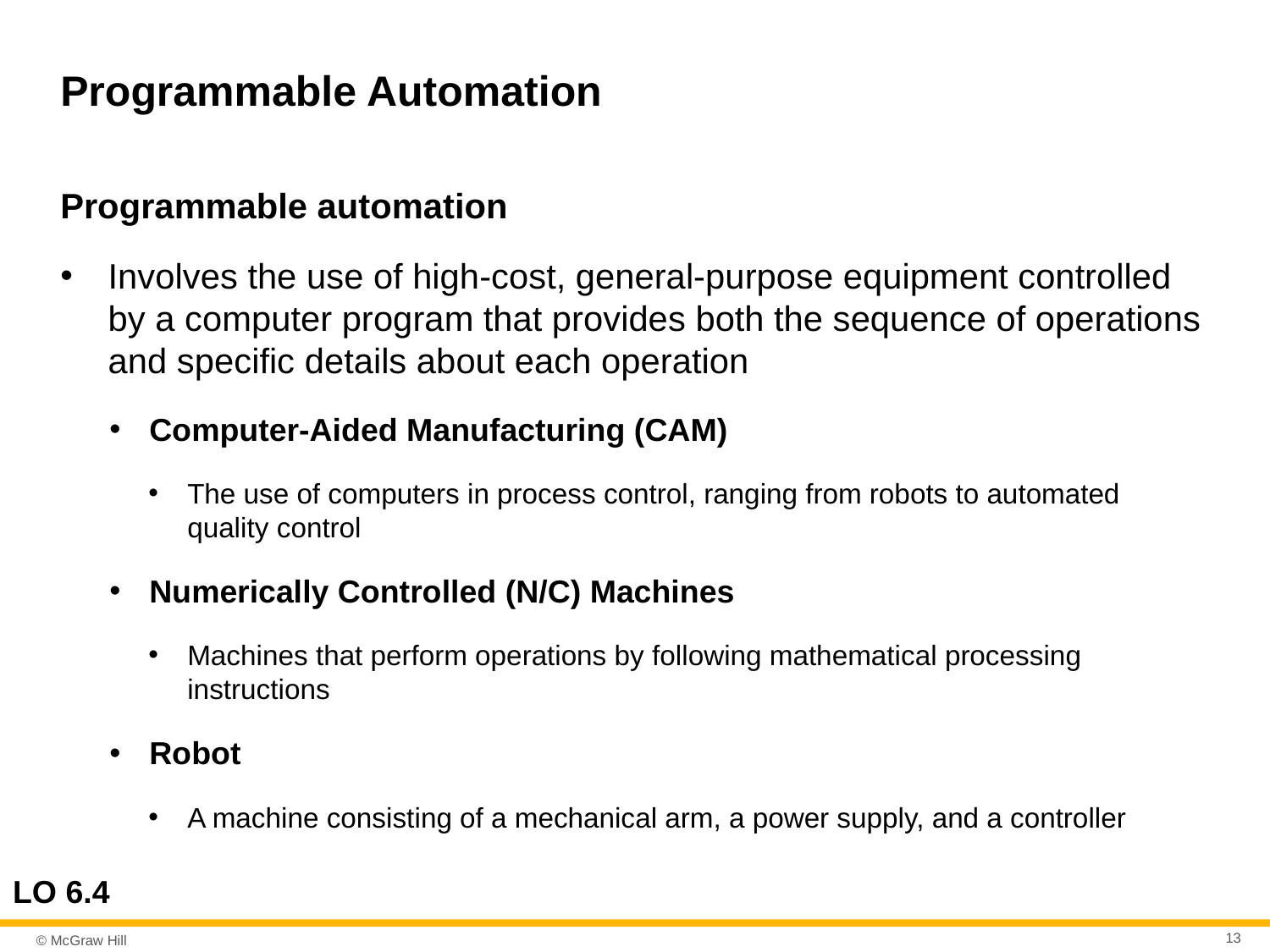

# Programmable Automation
Programmable automation
Involves the use of high-cost, general-purpose equipment controlled by a computer program that provides both the sequence of operations and specific details about each operation
Computer-Aided Manufacturing (CAM)
The use of computers in process control, ranging from robots to automated quality control
Numerically Controlled (N/C) Machines
Machines that perform operations by following mathematical processing instructions
Robot
A machine consisting of a mechanical arm, a power supply, and a controller
LO 6.4